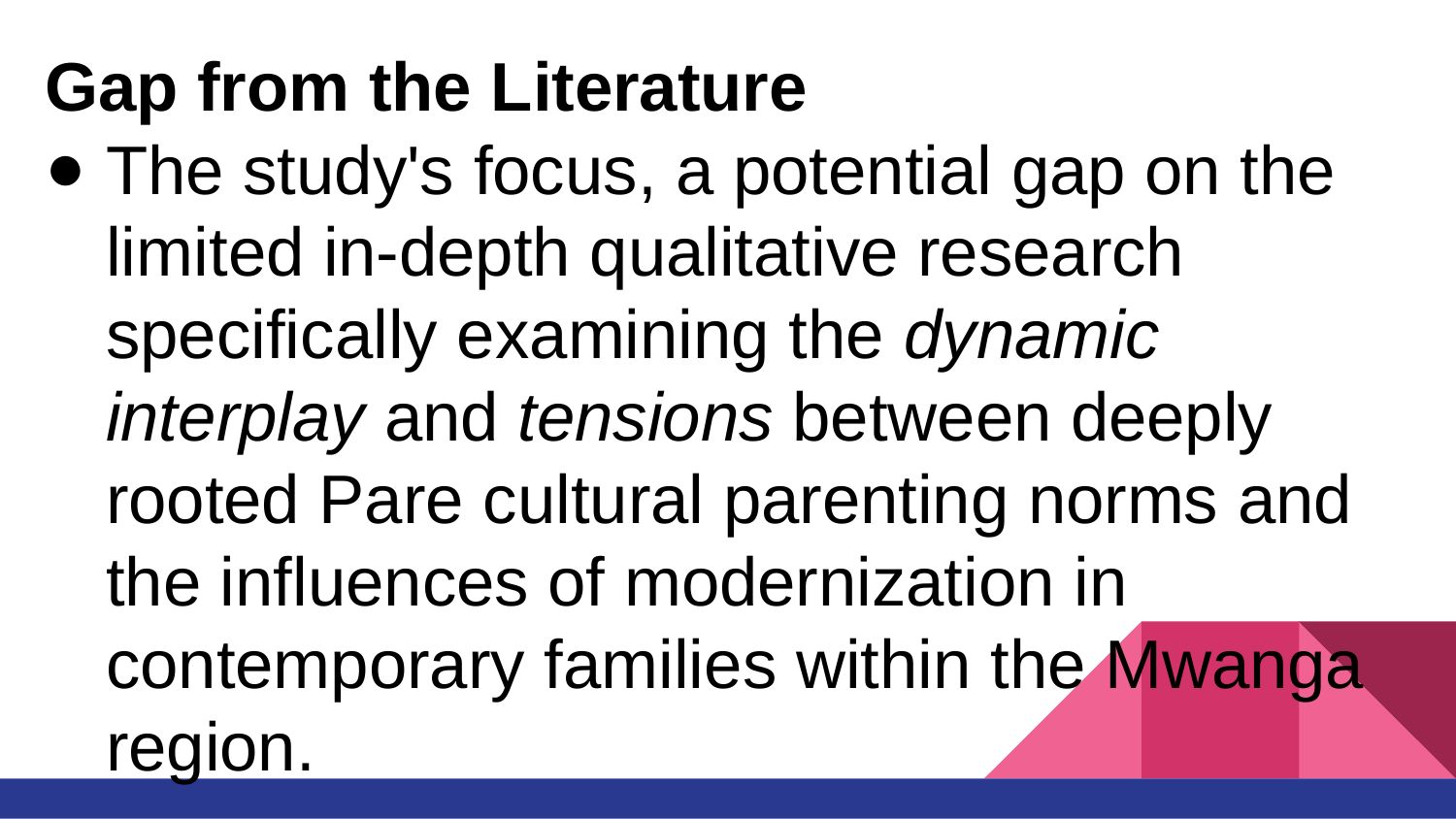

Gap from the Literature
The study's focus, a potential gap on the limited in-depth qualitative research specifically examining the dynamic interplay and tensions between deeply rooted Pare cultural parenting norms and the influences of modernization in contemporary families within the Mwanga region.